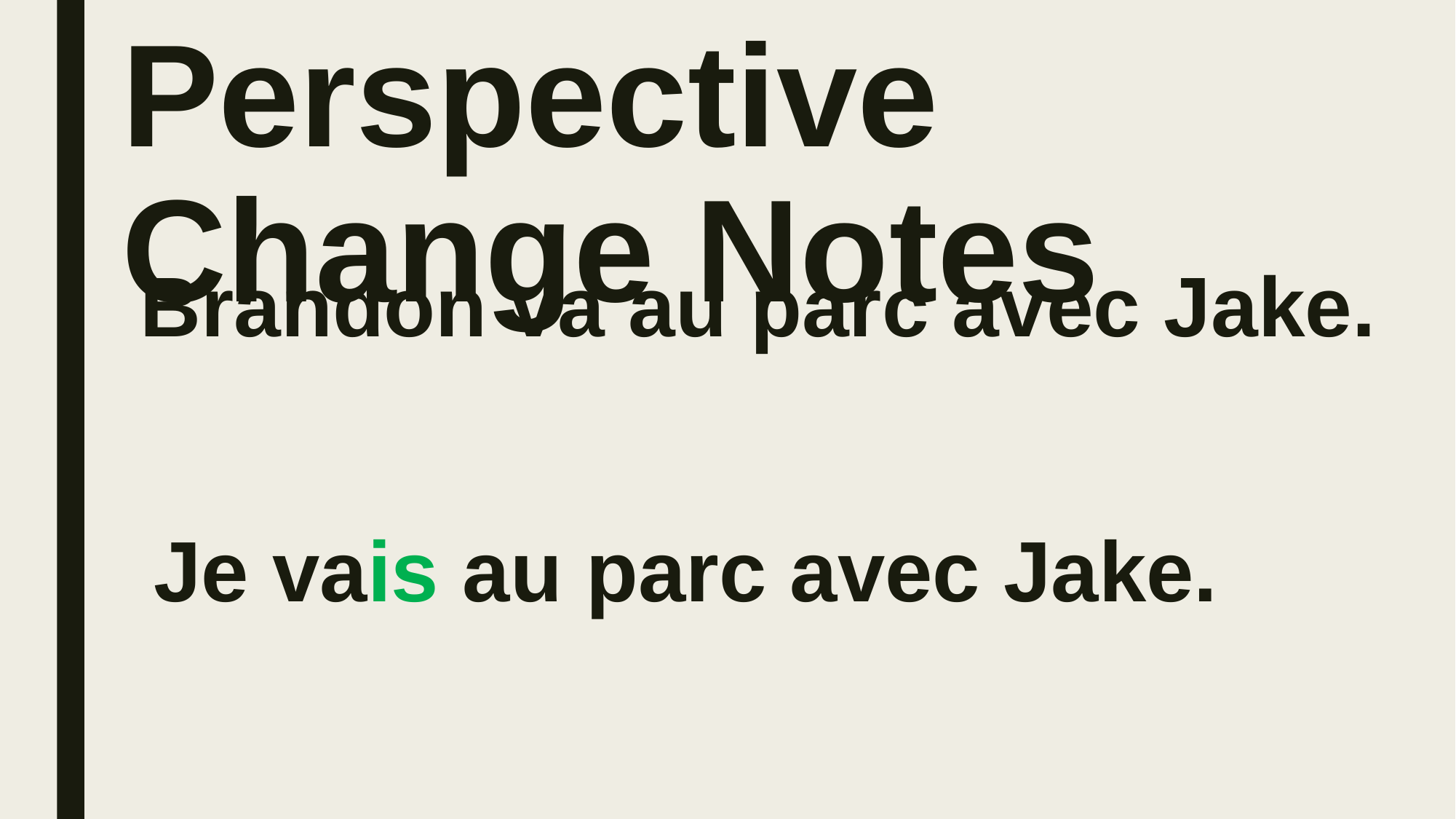

# Perspective Change Notes
Brandon va au parc avec Jake.
Je vais au parc avec Jake.